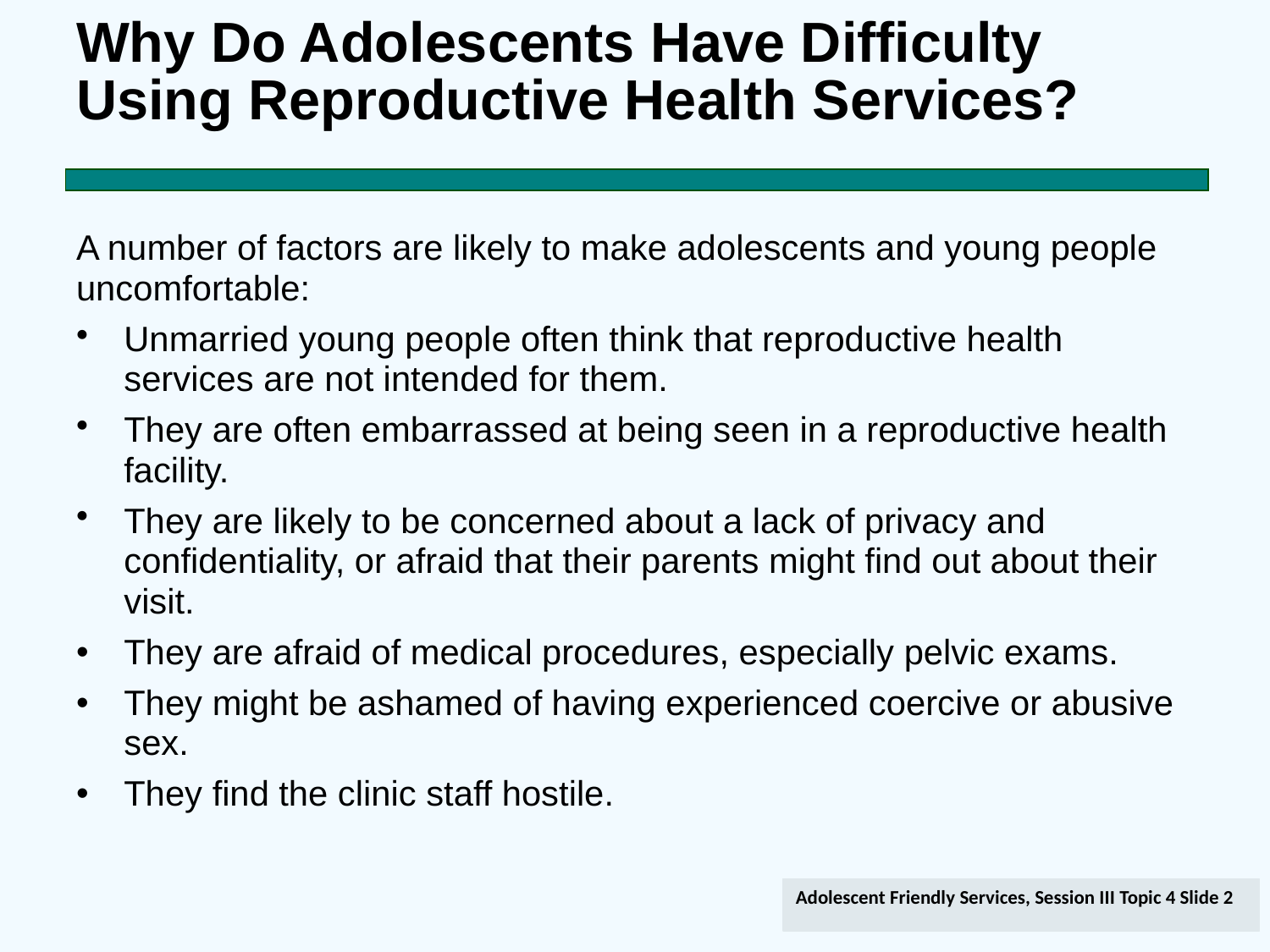

# Why Do Adolescents Have Difficulty Using Reproductive Health Services?
A number of factors are likely to make adolescents and young people uncomfortable:
Unmarried young people often think that reproductive health services are not intended for them.
They are often embarrassed at being seen in a reproductive health facility.
They are likely to be concerned about a lack of privacy and confidentiality, or afraid that their parents might find out about their visit.
They are afraid of medical procedures, especially pelvic exams.
They might be ashamed of having experienced coercive or abusive sex.
They find the clinic staff hostile.
Adolescent Friendly Services, Session III Topic 4 Slide 2